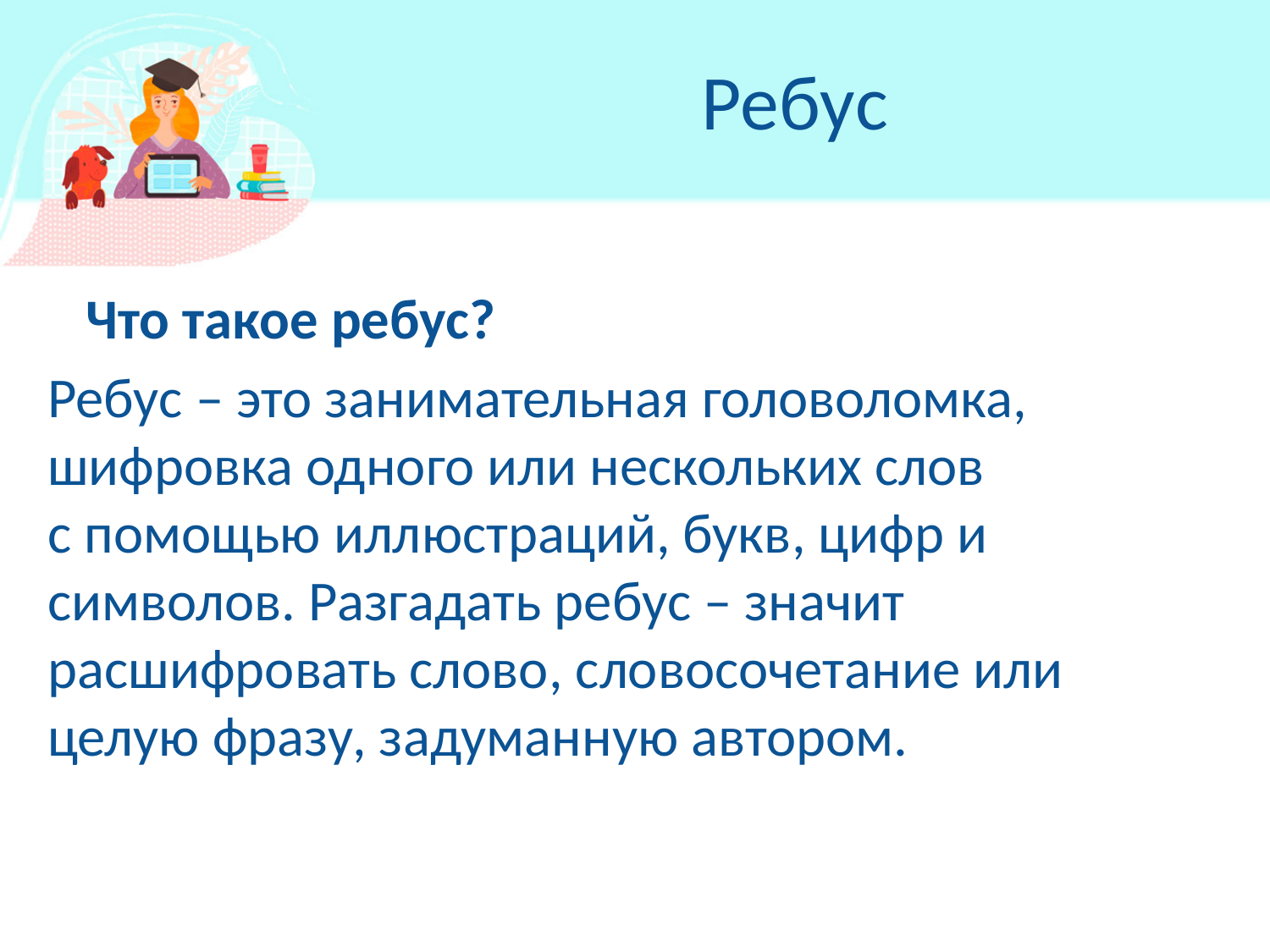

# Ребус
   Что такое ребус?
Ребус – это занимательная головоломка, шифровка одного или нескольких слов с помощью иллюстраций, букв, цифр и символов. Разгадать ребус – значит расшифровать слово, словосочетание или целую фразу, задуманную автором.